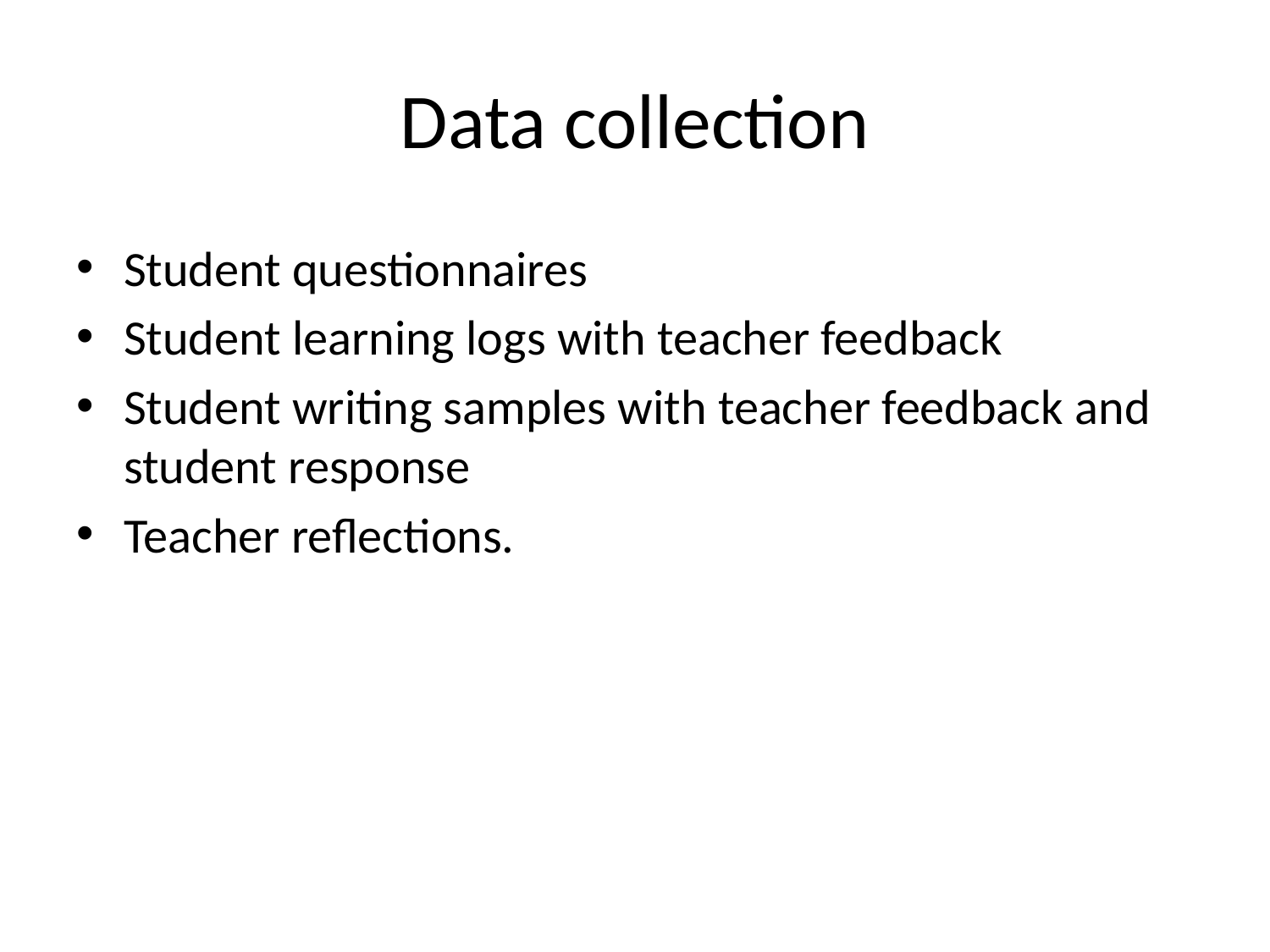

# Data collection
Student questionnaires
Student learning logs with teacher feedback
Student writing samples with teacher feedback and student response
Teacher reflections.